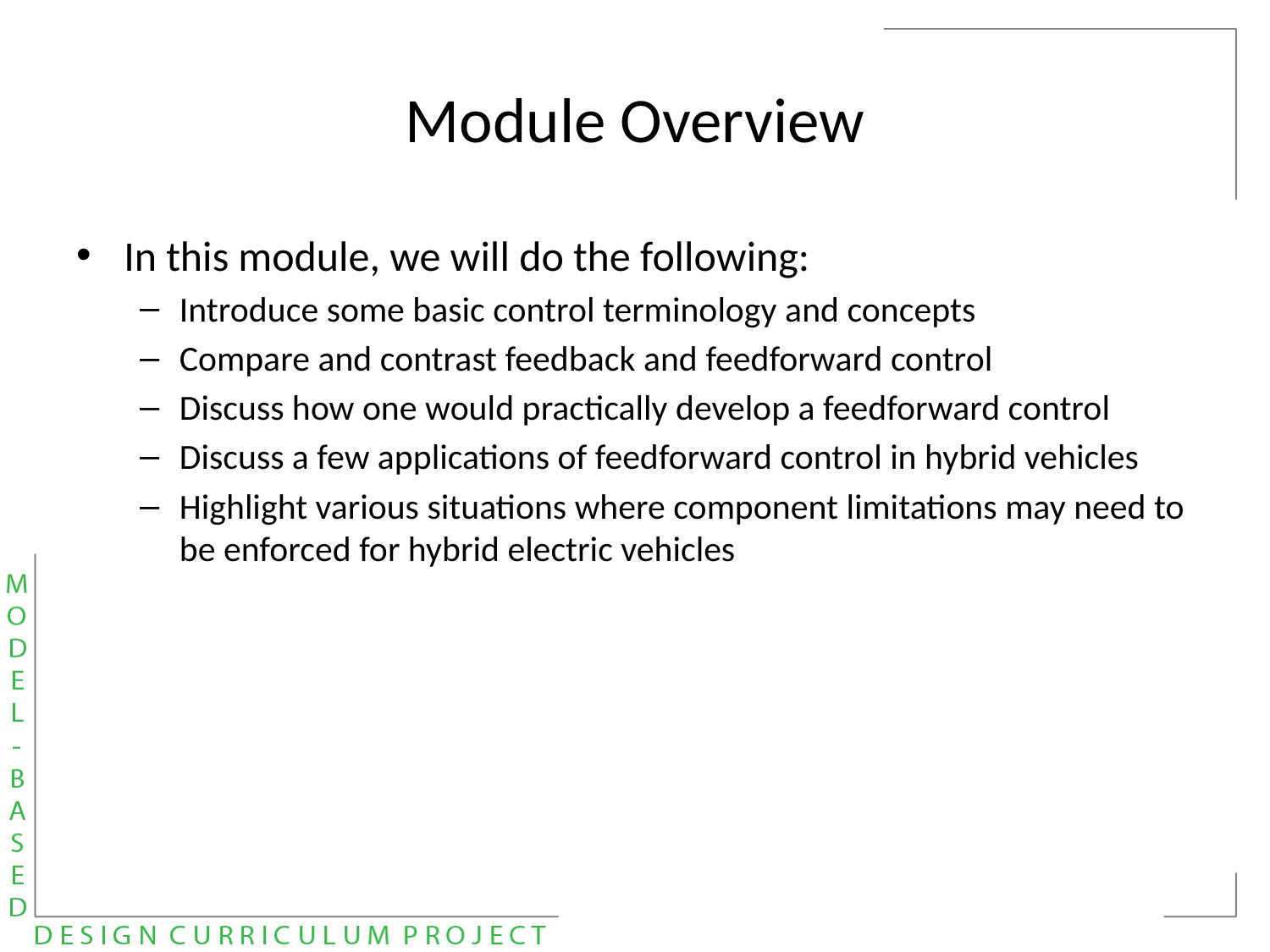

# Module Overview
In this module, we will do the following:
Introduce some basic control terminology and concepts
Compare and contrast feedback and feedforward control
Discuss how one would practically develop a feedforward control
Discuss a few applications of feedforward control in hybrid vehicles
Highlight various situations where component limitations may need to be enforced for hybrid electric vehicles